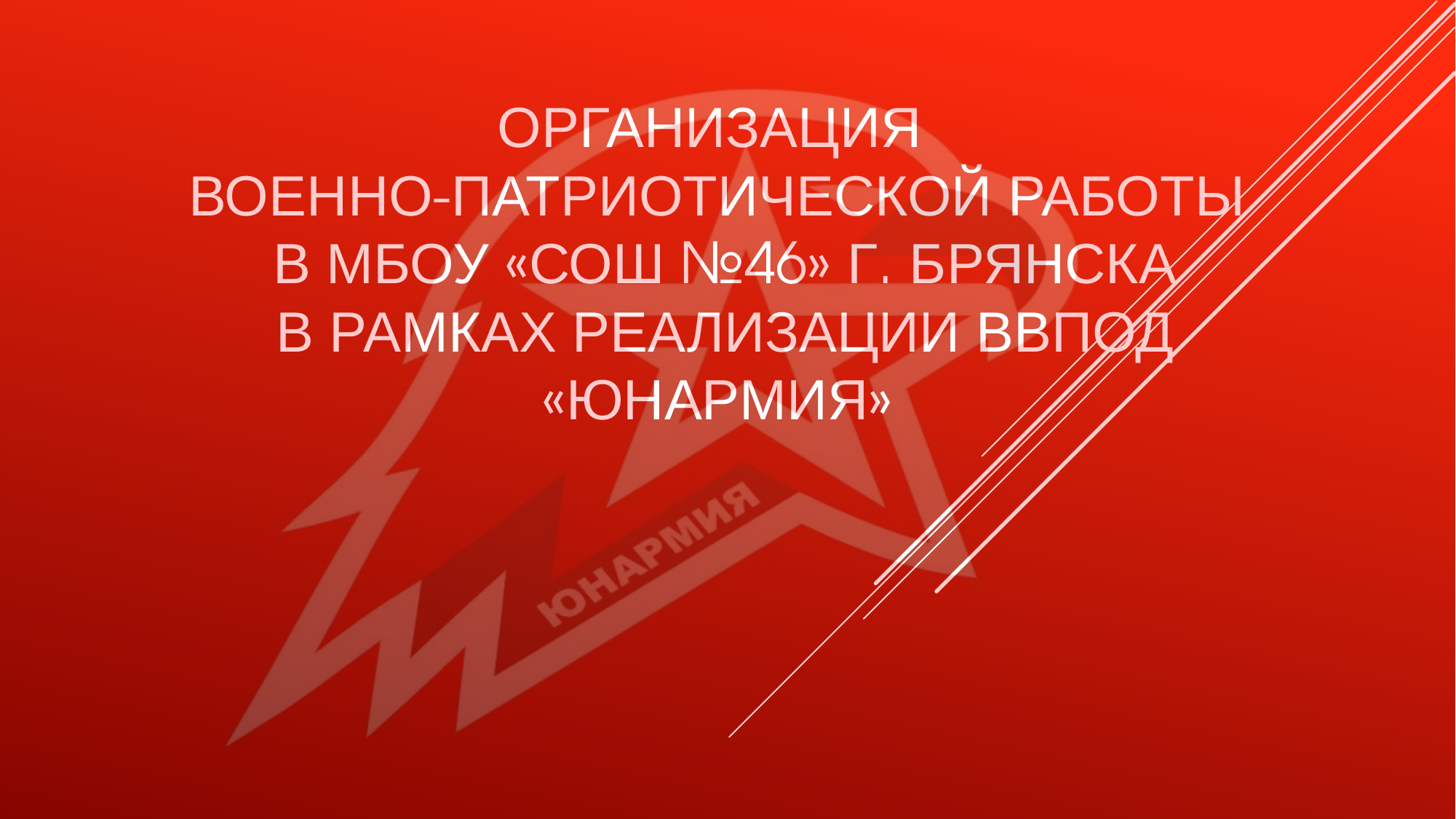

# Организация военно-патриотической работы в мбоу «сош №46» Г. БРЯНСКА В РАМКАХ РЕАЛИЗАЦИИ ВВПОД «ЮНАРМИЯ»